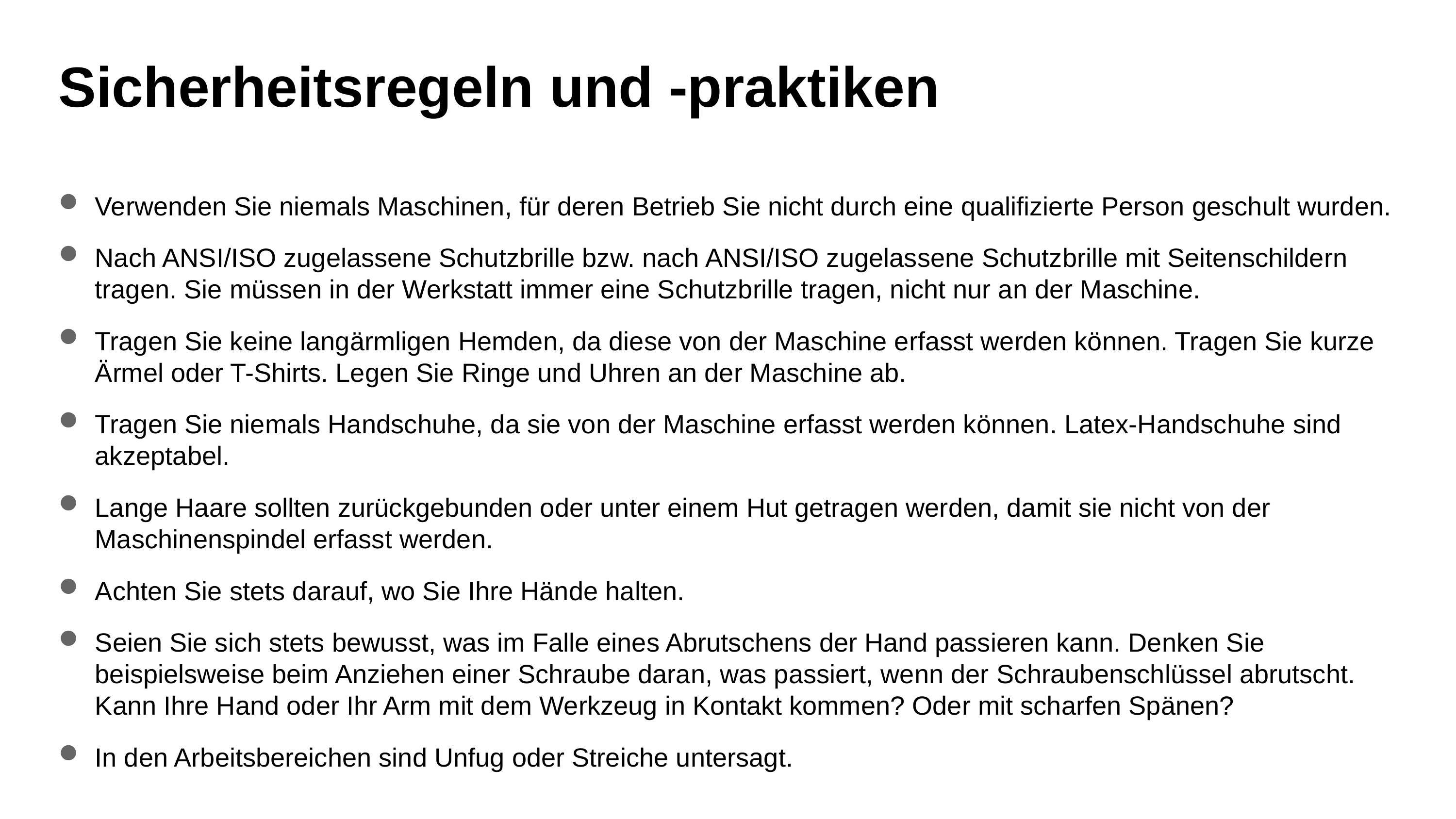

# Sicherheitsregeln und -praktiken
Verwenden Sie niemals Maschinen, für deren Betrieb Sie nicht durch eine qualifizierte Person geschult wurden.
Nach ANSI/ISO zugelassene Schutzbrille bzw. nach ANSI/ISO zugelassene Schutzbrille mit Seitenschildern tragen. Sie müssen in der Werkstatt immer eine Schutzbrille tragen, nicht nur an der Maschine.
Tragen Sie keine langärmligen Hemden, da diese von der Maschine erfasst werden können. Tragen Sie kurze Ärmel oder T-Shirts. Legen Sie Ringe und Uhren an der Maschine ab.
Tragen Sie niemals Handschuhe, da sie von der Maschine erfasst werden können. Latex-Handschuhe sind akzeptabel.
Lange Haare sollten zurückgebunden oder unter einem Hut getragen werden, damit sie nicht von der Maschinenspindel erfasst werden.
Achten Sie stets darauf, wo Sie Ihre Hände halten.
Seien Sie sich stets bewusst, was im Falle eines Abrutschens der Hand passieren kann. Denken Sie beispielsweise beim Anziehen einer Schraube daran, was passiert, wenn der Schraubenschlüssel abrutscht. Kann Ihre Hand oder Ihr Arm mit dem Werkzeug in Kontakt kommen? Oder mit scharfen Spänen?
In den Arbeitsbereichen sind Unfug oder Streiche untersagt.